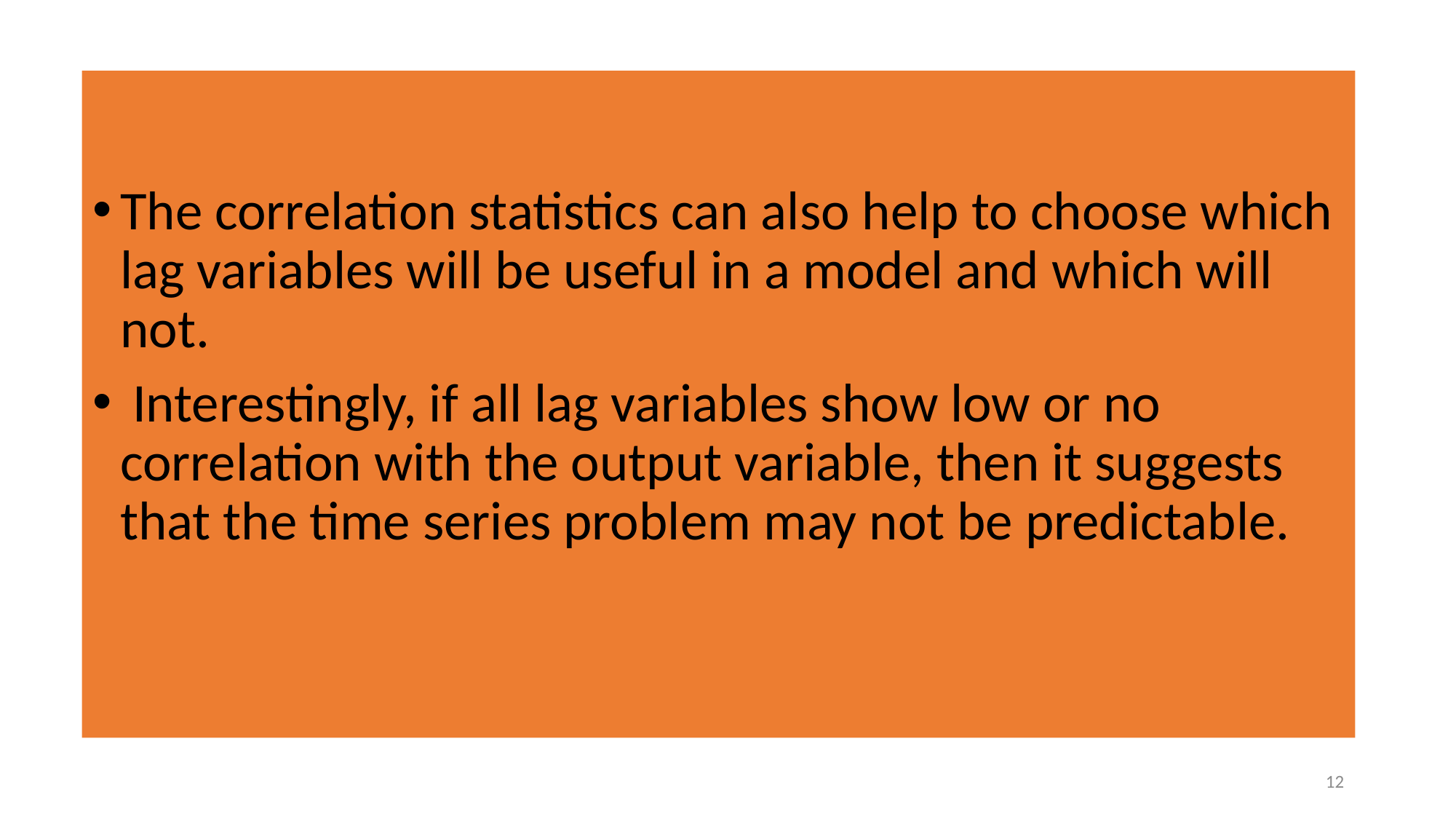

# Autocorrelation
The correlation statistics can also help to choose which lag variables will be useful in a model and which will not.
 Interestingly, if all lag variables show low or no correlation with the output variable, then it suggests that the time series problem may not be predictable.

4/18/2021
12